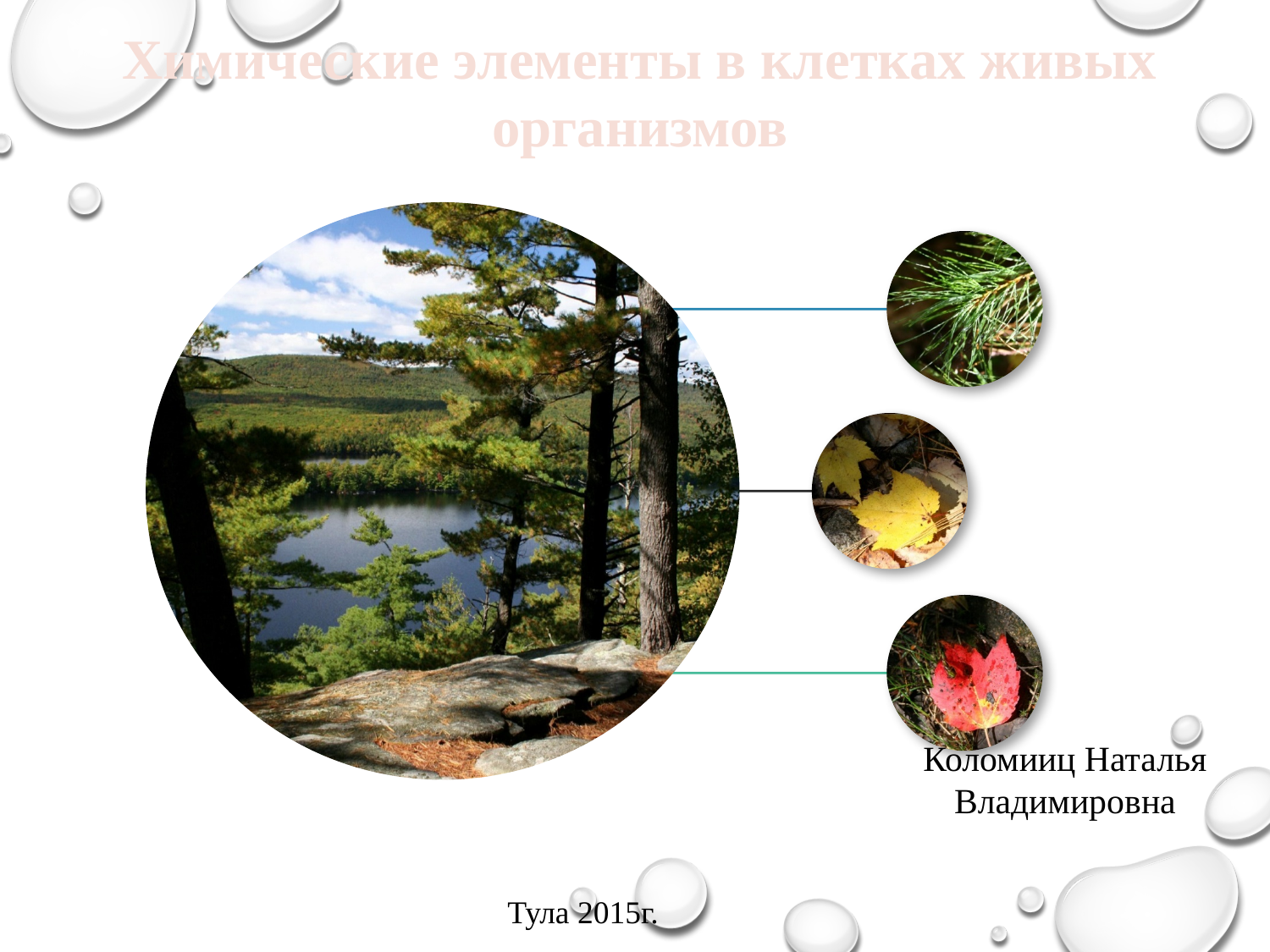

Химические элементы в клетках живых организмов

Коломииц Наталья Владимировна
Тула 2015г.